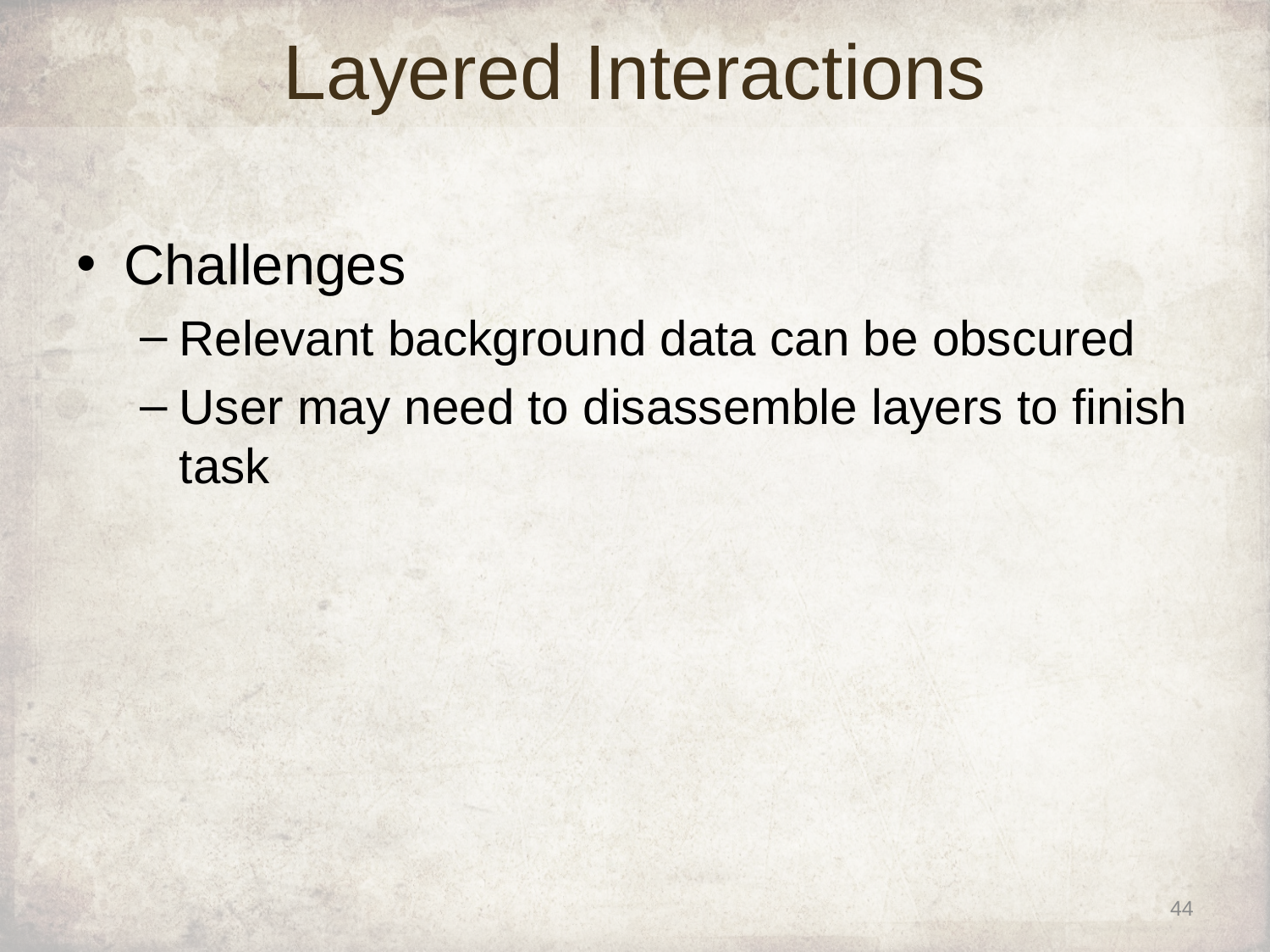

# Layered Interactions
Challenges
Relevant background data can be obscured
User may need to disassemble layers to finish task
44